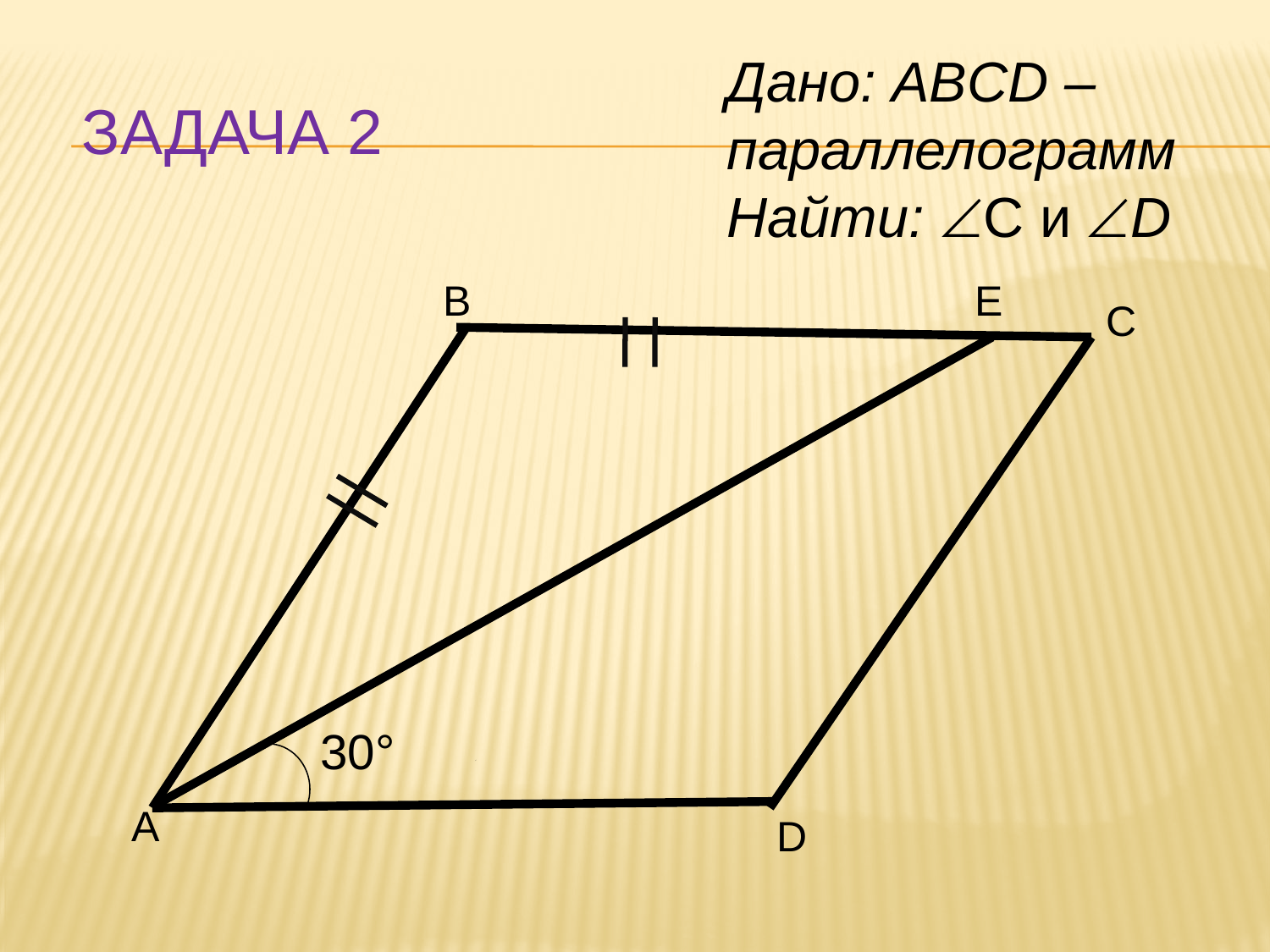

Дано: ABCD – параллелограмм
Найти: ∠C и ∠D
B
Е
C

30°

A

D
# Задача 2